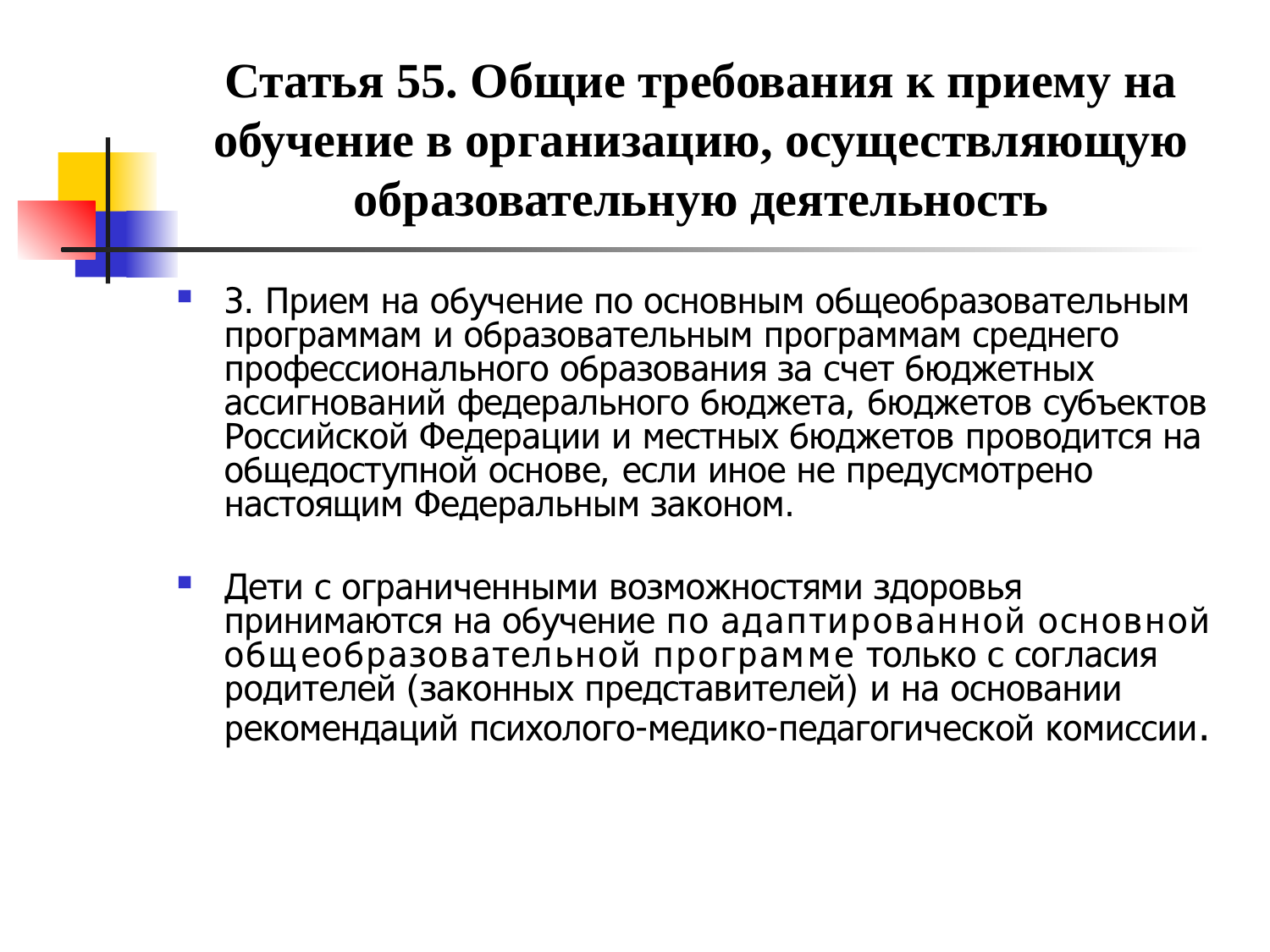

# Статья 55. Общие требования к приему на обучение в организацию, осуществляющую образовательную деятельность
3. Прием на обучение по основным общеобразовательным программам и образовательным программам среднего профессионального образования за счет бюджетных ассигнований федерального бюджета, бюджетов субъектов Российской Федерации и местных бюджетов проводится на общедоступной основе, если иное не предусмотрено настоящим Федеральным законом.

Дети с ограниченными возможностями здоровья принимаются на обучение по адаптированной основной общеобразовательной программе только с согласия родителей (законных представителей) и на основании рекомендаций психолого-медико-педагогической комиссии.